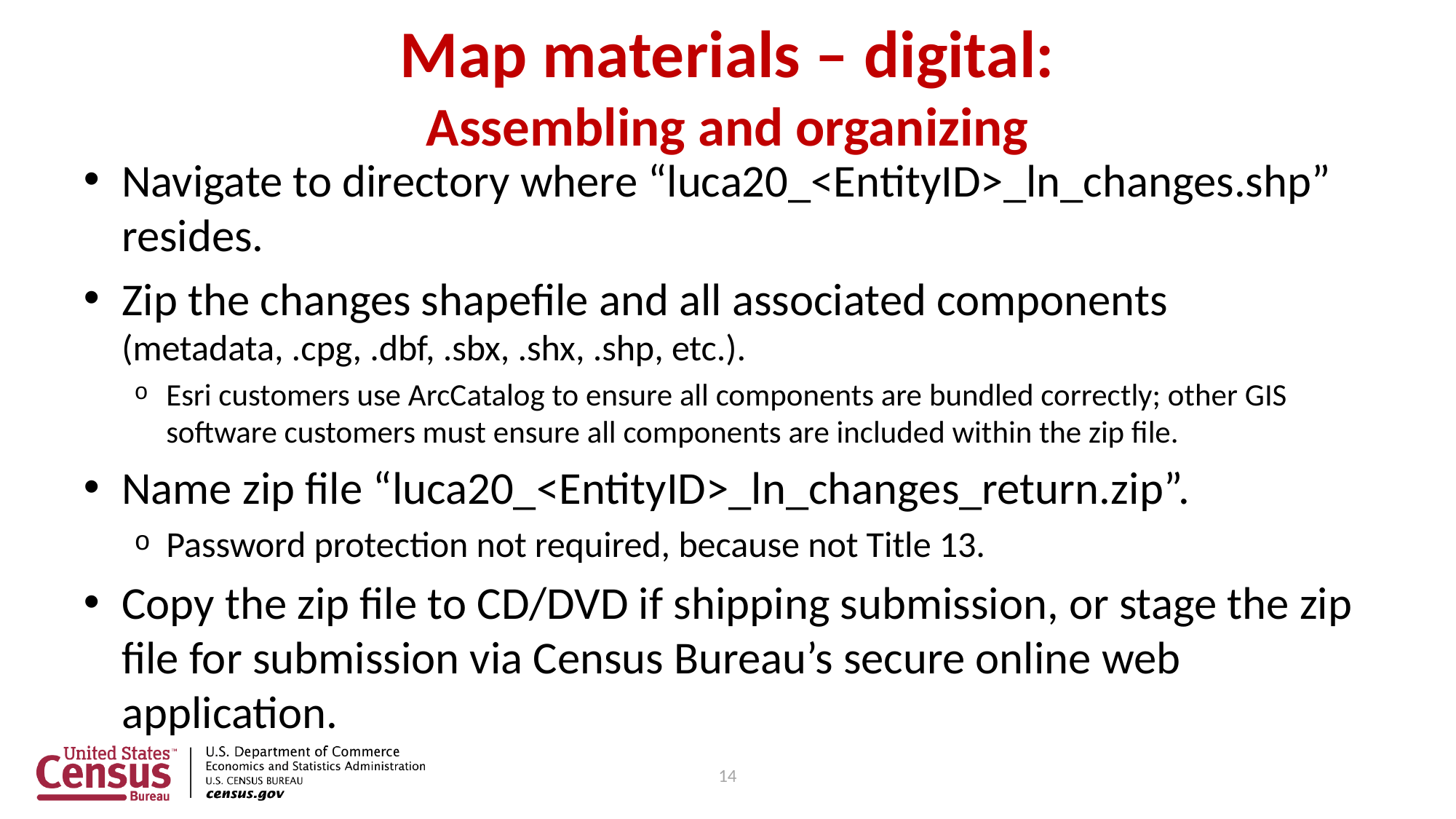

# Map materials – digital: Assembling and organizing
Navigate to directory where “luca20_<EntityID>_ln_changes.shp” resides.
Zip the changes shapefile and all associated components (metadata, .cpg, .dbf, .sbx, .shx, .shp, etc.).
Esri customers use ArcCatalog to ensure all components are bundled correctly; other GIS software customers must ensure all components are included within the zip file.
Name zip file “luca20_<EntityID>_ln_changes_return.zip”.
Password protection not required, because not Title 13.
Copy the zip file to CD/DVD if shipping submission, or stage the zip file for submission via Census Bureau’s secure online web application.

14